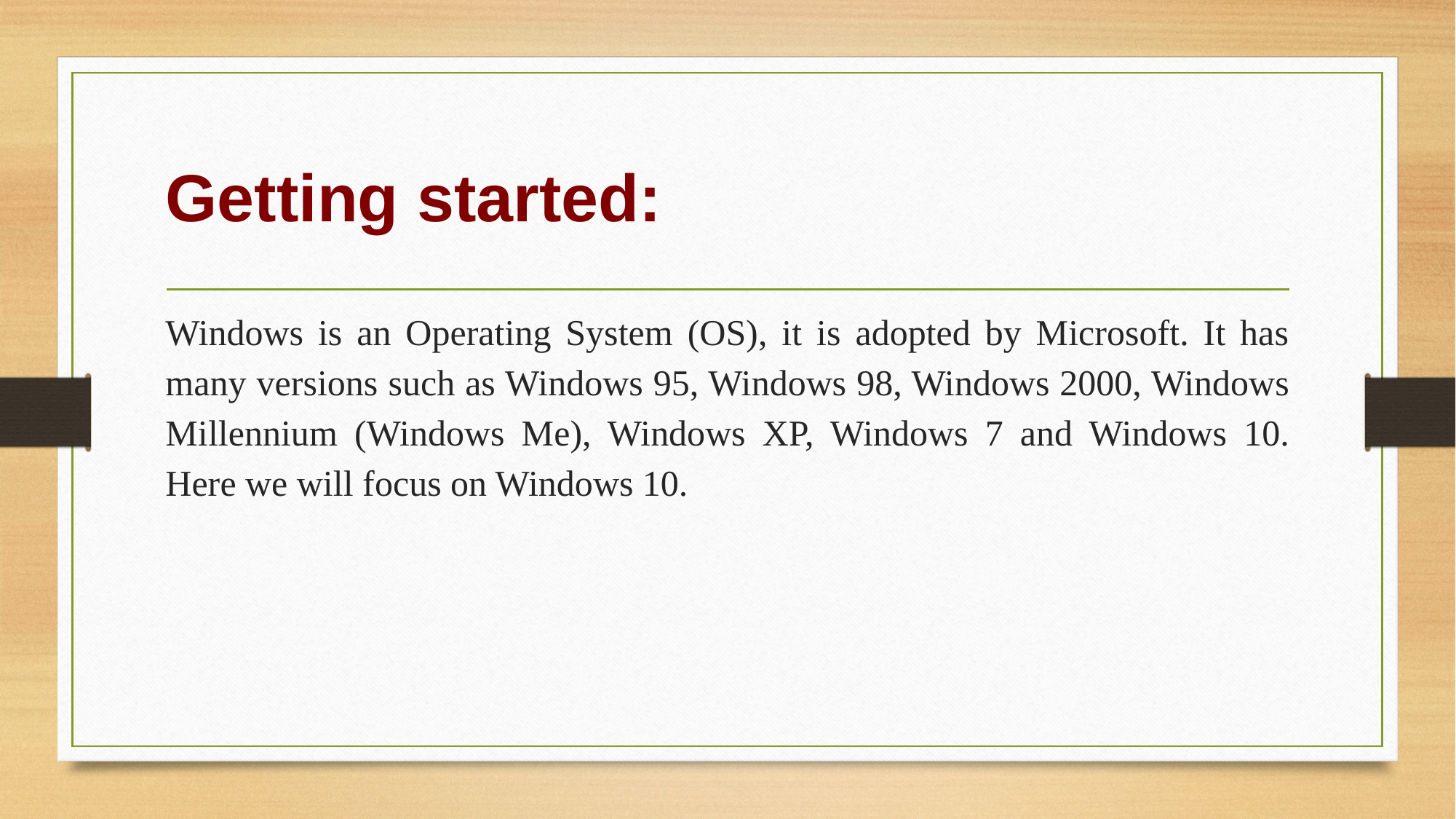

# Getting started:
Windows is an Operating System (OS), it is adopted by Microsoft. It has many versions such as Windows 95, Windows 98, Windows 2000, Windows Millennium (Windows Me), Windows XP, Windows 7 and Windows 10. Here we will focus on Windows 10.